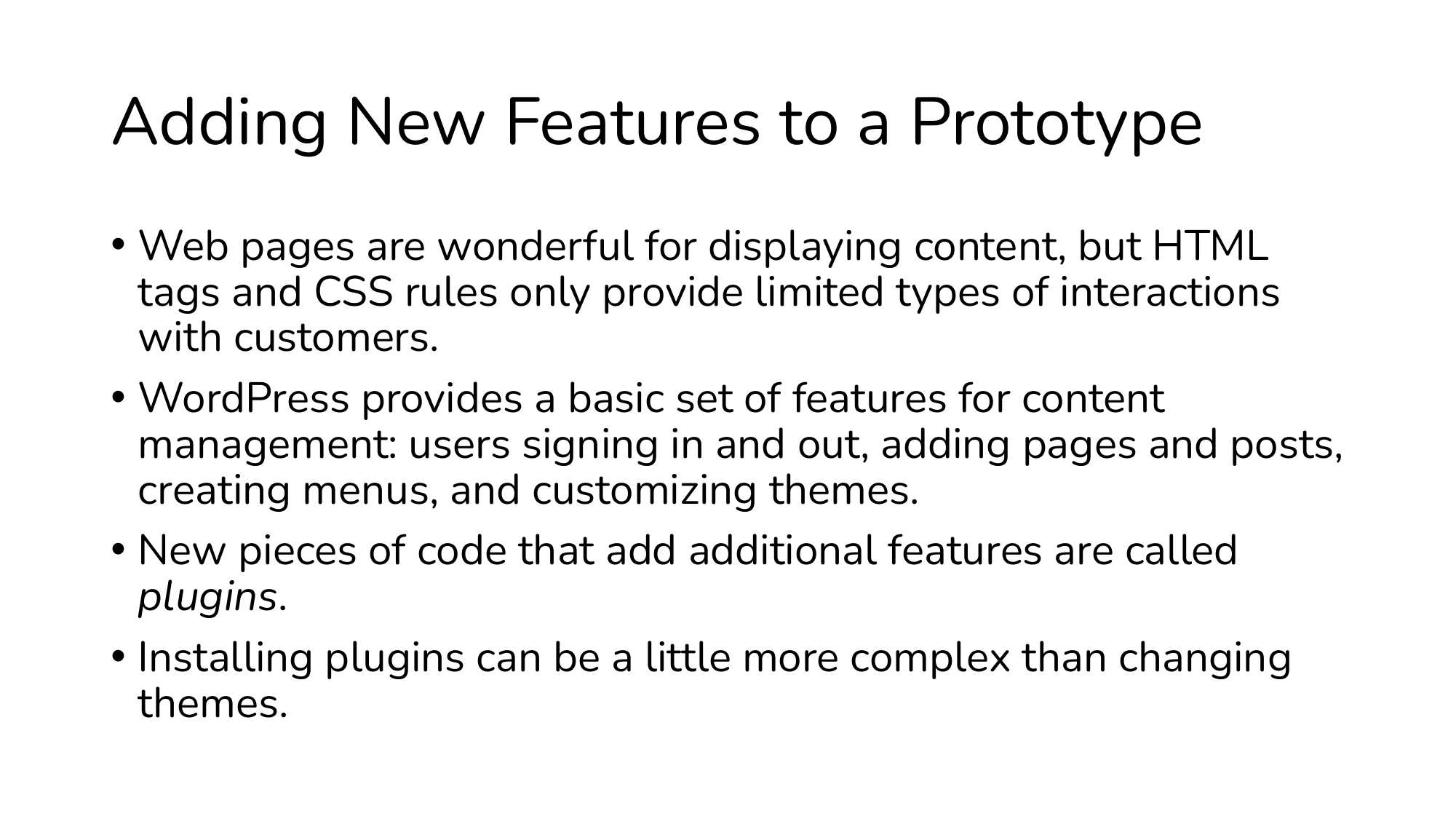

# Adding New Features to a Prototype
Web pages are wonderful for displaying content, but HTML tags and CSS rules only provide limited types of interactions with customers.
WordPress provides a basic set of features for content management: users signing in and out, adding pages and posts, creating menus, and customizing themes.
New pieces of code that add additional features are called plugins.
Installing plugins can be a little more complex than changing themes.